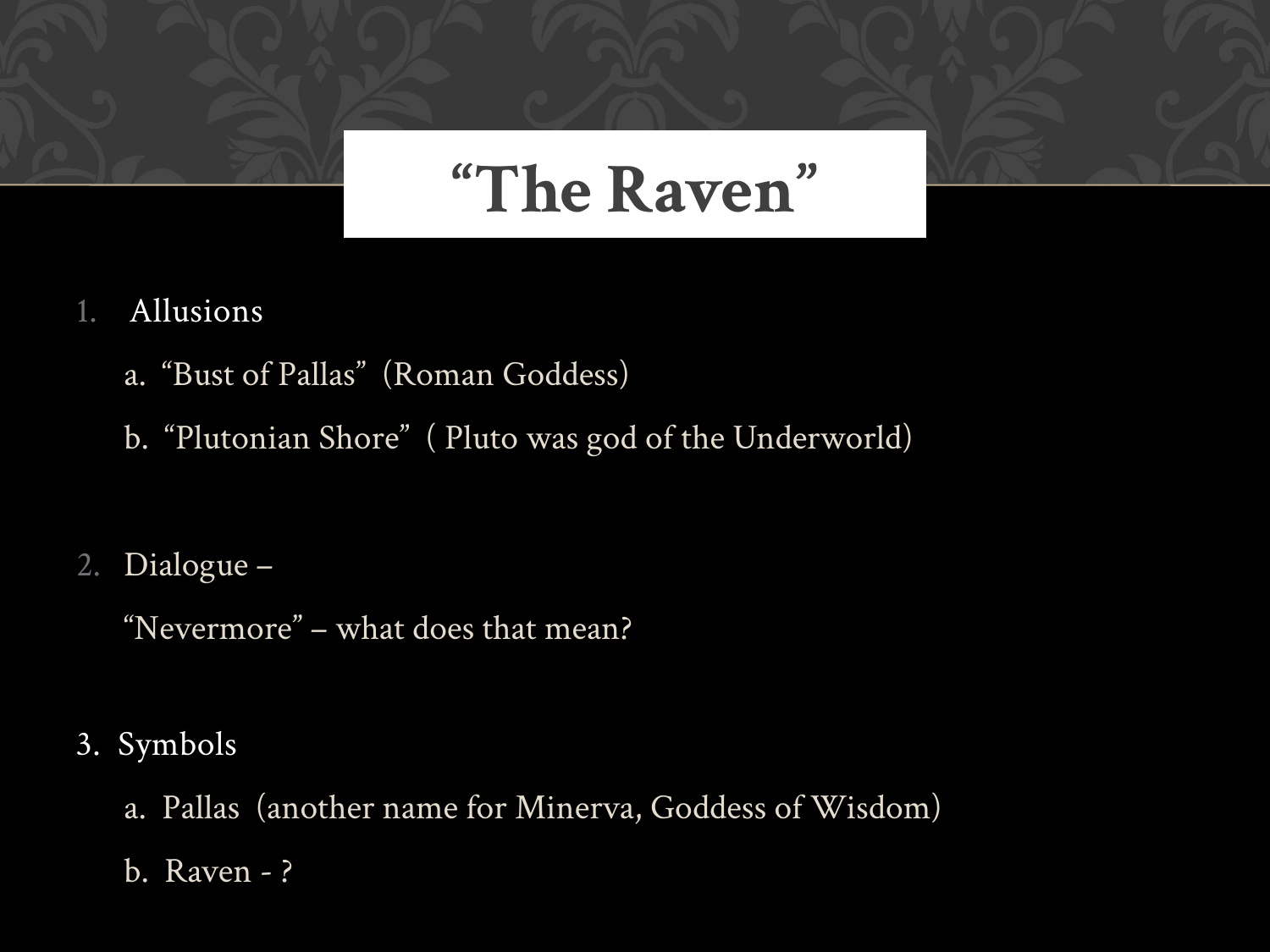

Allusions
	a.  “Bust of Pallas”  (Roman Goddess)
	b.  “Plutonian Shore”  ( Pluto was god of the Underworld)

Dialogue –
	“Nevermore” – what does that mean?

3.  Symbols
	a.  Pallas  (another name for Minerva, Goddess of Wisdom)
	b.  Raven - ?
# “The Raven”